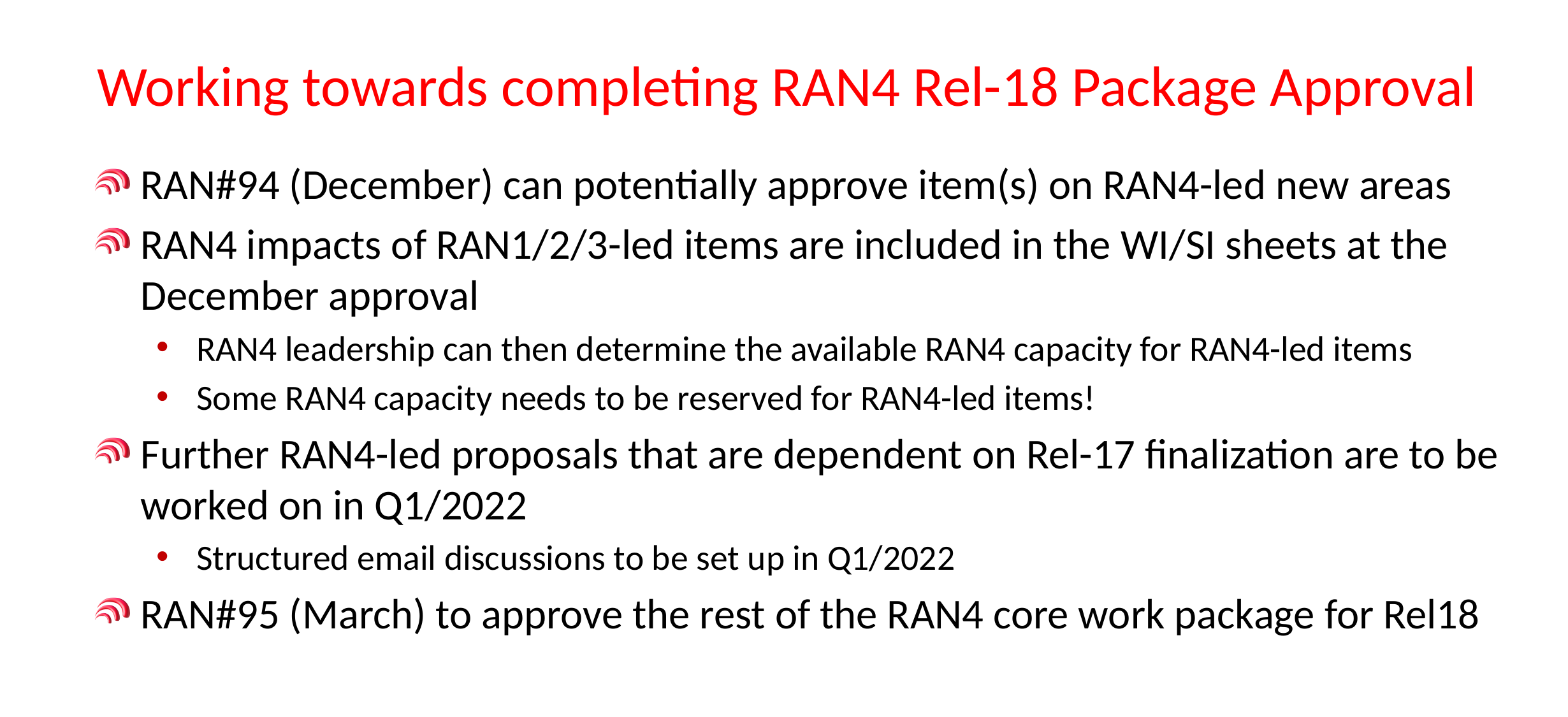

# Working towards completing RAN4 Rel-18 Package Approval
RAN#94 (December) can potentially approve item(s) on RAN4-led new areas
RAN4 impacts of RAN1/2/3-led items are included in the WI/SI sheets at the December approval
RAN4 leadership can then determine the available RAN4 capacity for RAN4-led items
Some RAN4 capacity needs to be reserved for RAN4-led items!
Further RAN4-led proposals that are dependent on Rel-17 finalization are to be worked on in Q1/2022
Structured email discussions to be set up in Q1/2022
RAN#95 (March) to approve the rest of the RAN4 core work package for Rel18